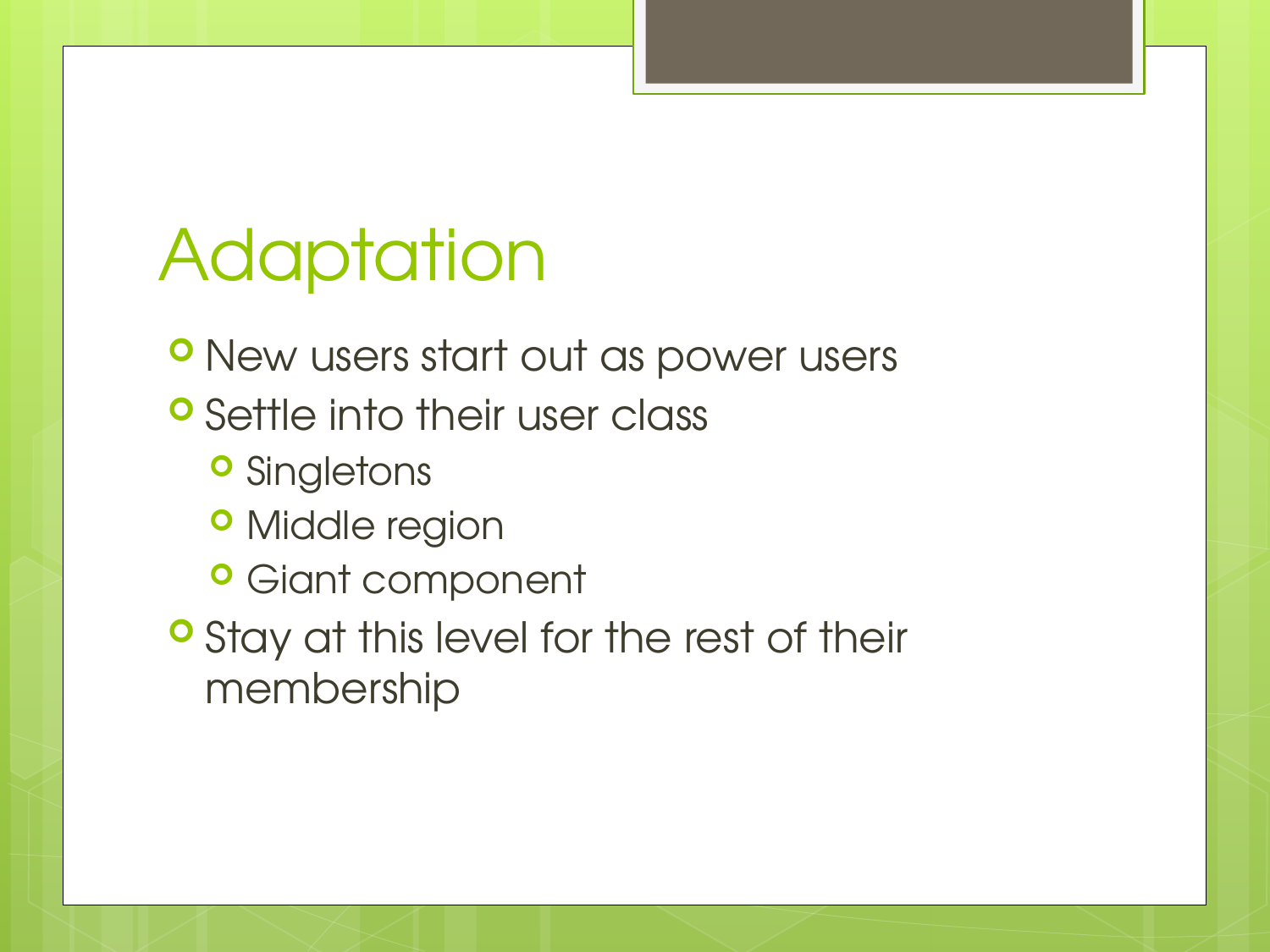

# Adaptation
New users start out as power users
Settle into their user class
Singletons
Middle region
Giant component
Stay at this level for the rest of their membership